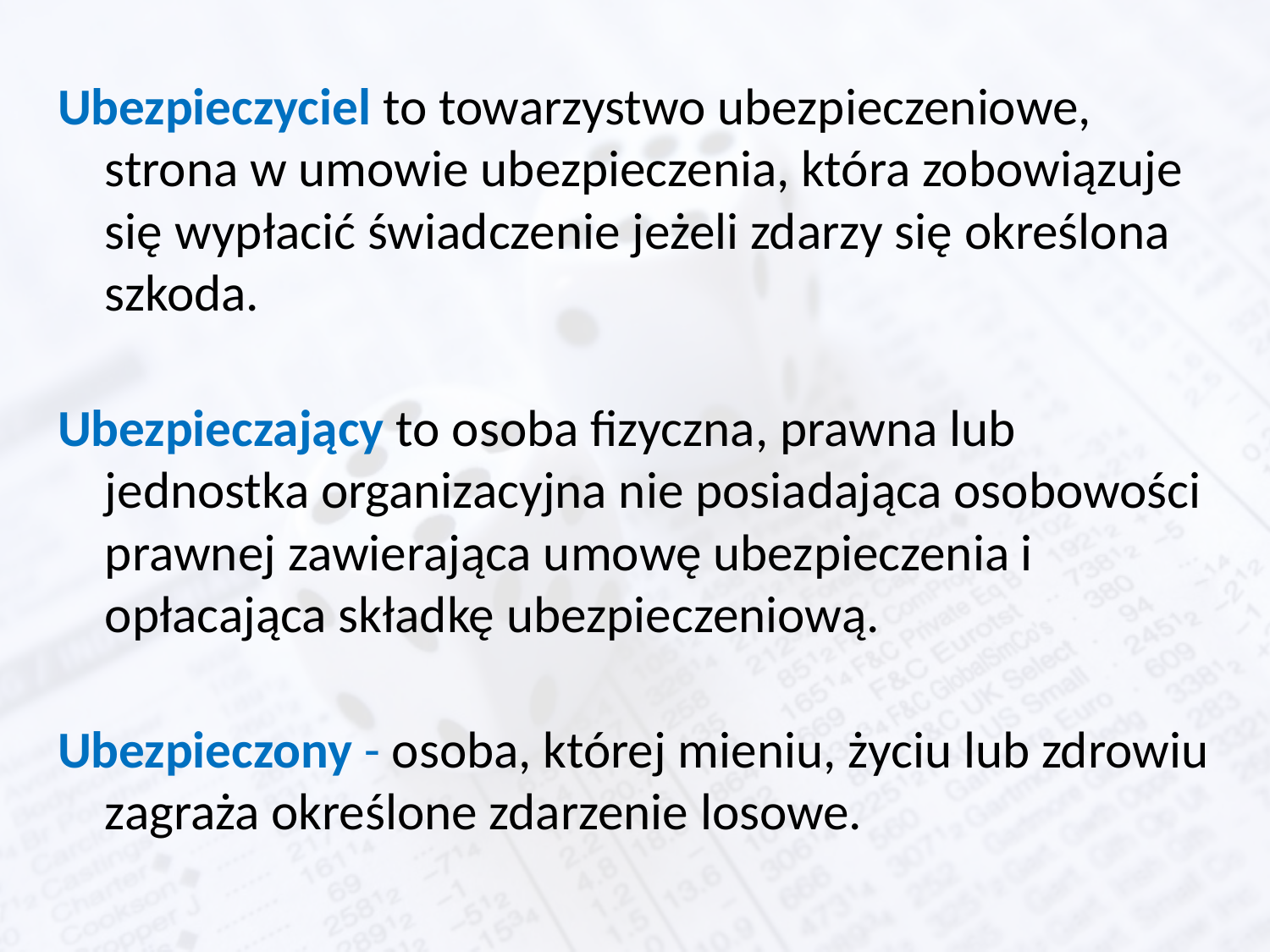

#
Ubezpieczyciel to towarzystwo ubezpieczeniowe, strona w umowie ubezpieczenia, która zobowiązuje się wypłacić świadczenie jeżeli zdarzy się określona szkoda.
Ubezpieczający to osoba fizyczna, prawna lub jednostka organizacyjna nie posiadająca osobowości prawnej zawierająca umowę ubezpieczenia i opłacająca składkę ubezpieczeniową.
Ubezpieczony - osoba, której mieniu, życiu lub zdrowiu zagraża określone zdarzenie losowe.